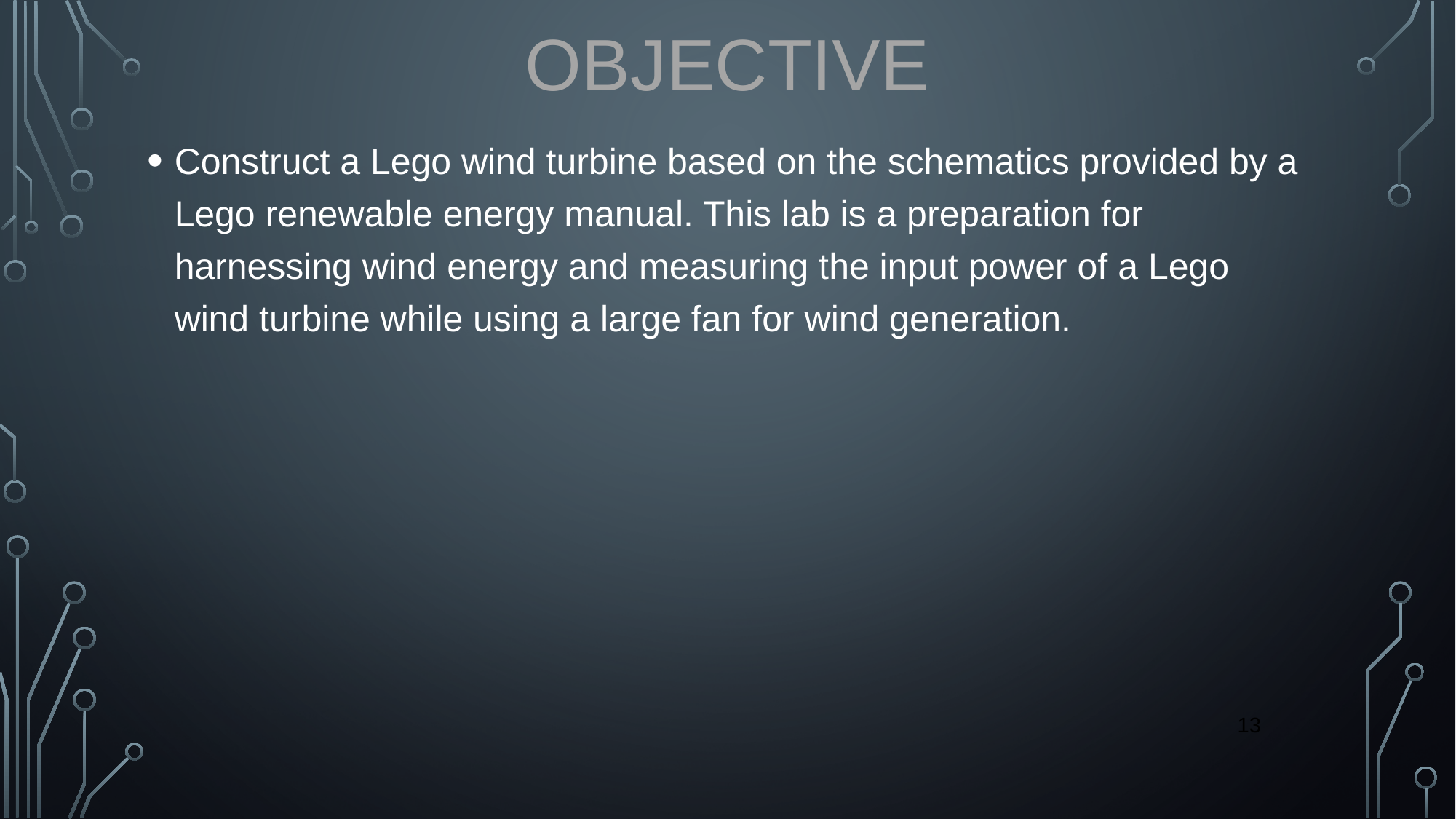

# OBJECTIVE
Construct a Lego wind turbine based on the schematics provided by a Lego renewable energy manual. This lab is a preparation for harnessing wind energy and measuring the input power of a Lego wind turbine while using a large fan for wind generation.
13